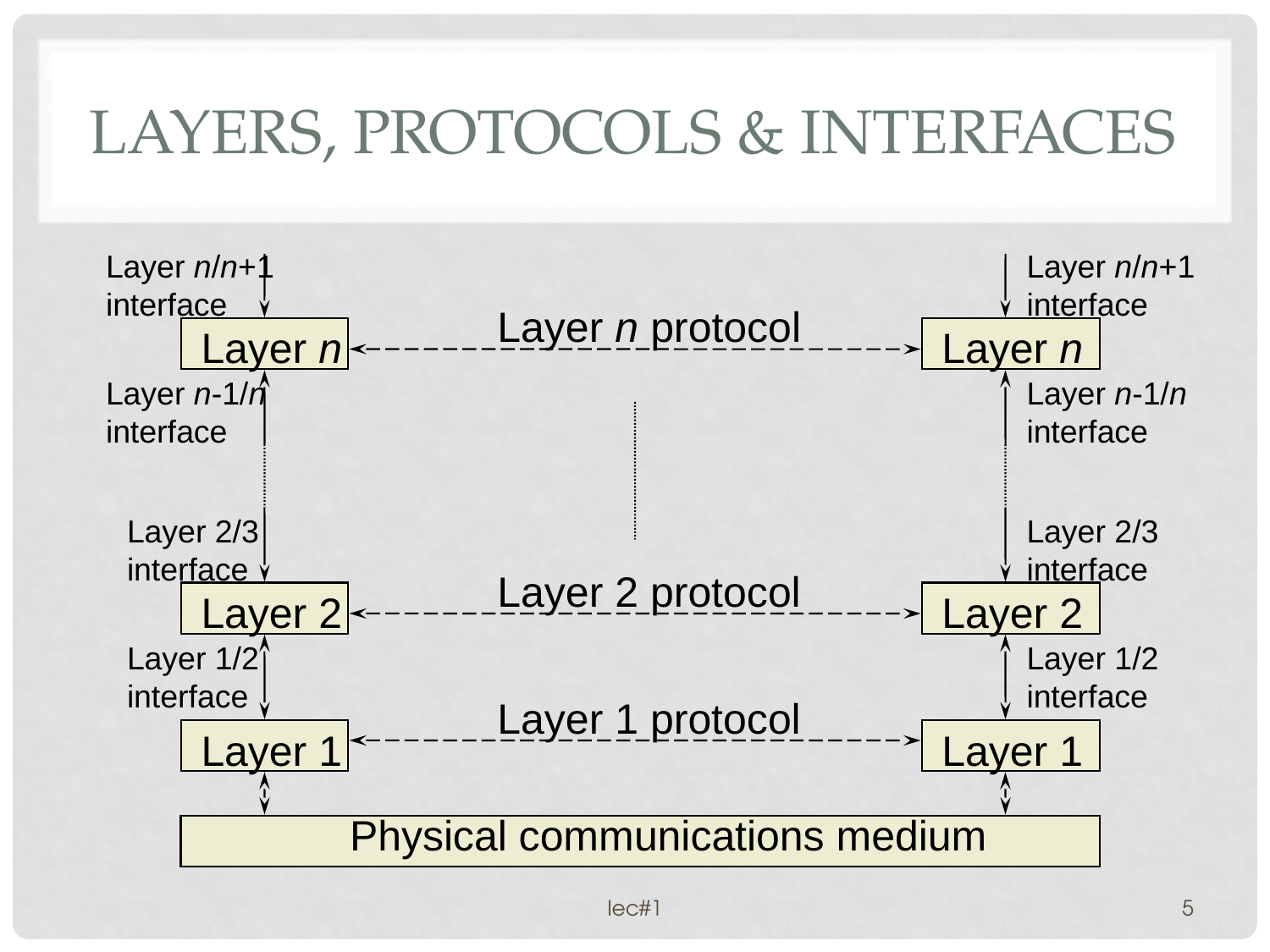

# Layers, Protocols & Interfaces
Layer n/n+1
interface
Layer n/n+1
interface

Layer n protocol
Layer n
Layer n

Layer n-1/n
interface
Layer n-1/n
interface

Layer 2/3
interface
Layer 2/3
interface

Layer 2 protocol
Layer 2
Layer 2

Layer 1/2
interface
Layer 1/2
interface

Layer 1 protocol
Layer 1
Layer 1

Physical communications medium

lec#1
5